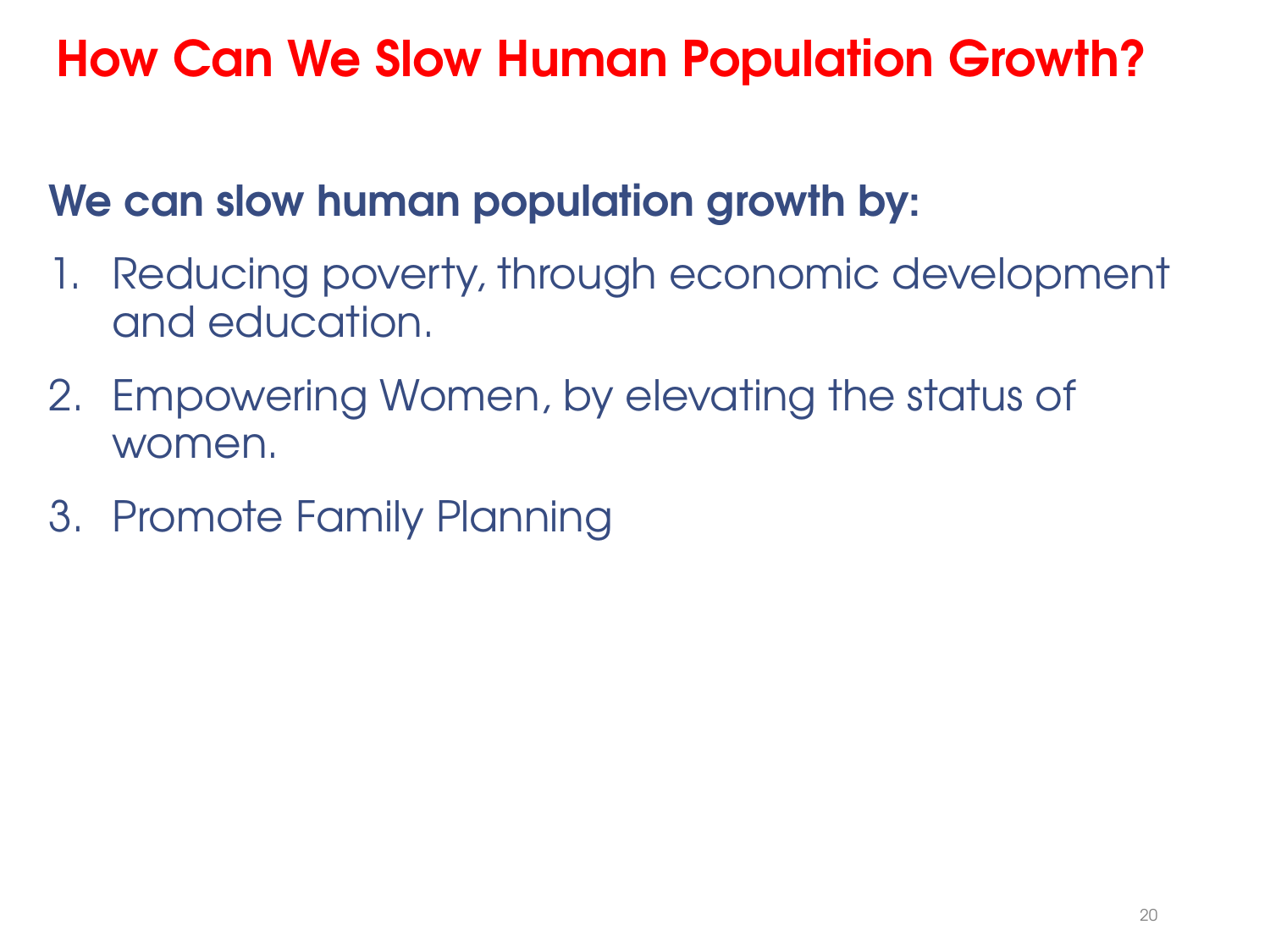

How Can We Slow Human Population Growth?
We can slow human population growth by:
Reducing poverty, through economic development and education.
Empowering Women, by elevating the status of women.
Promote Family Planning
20